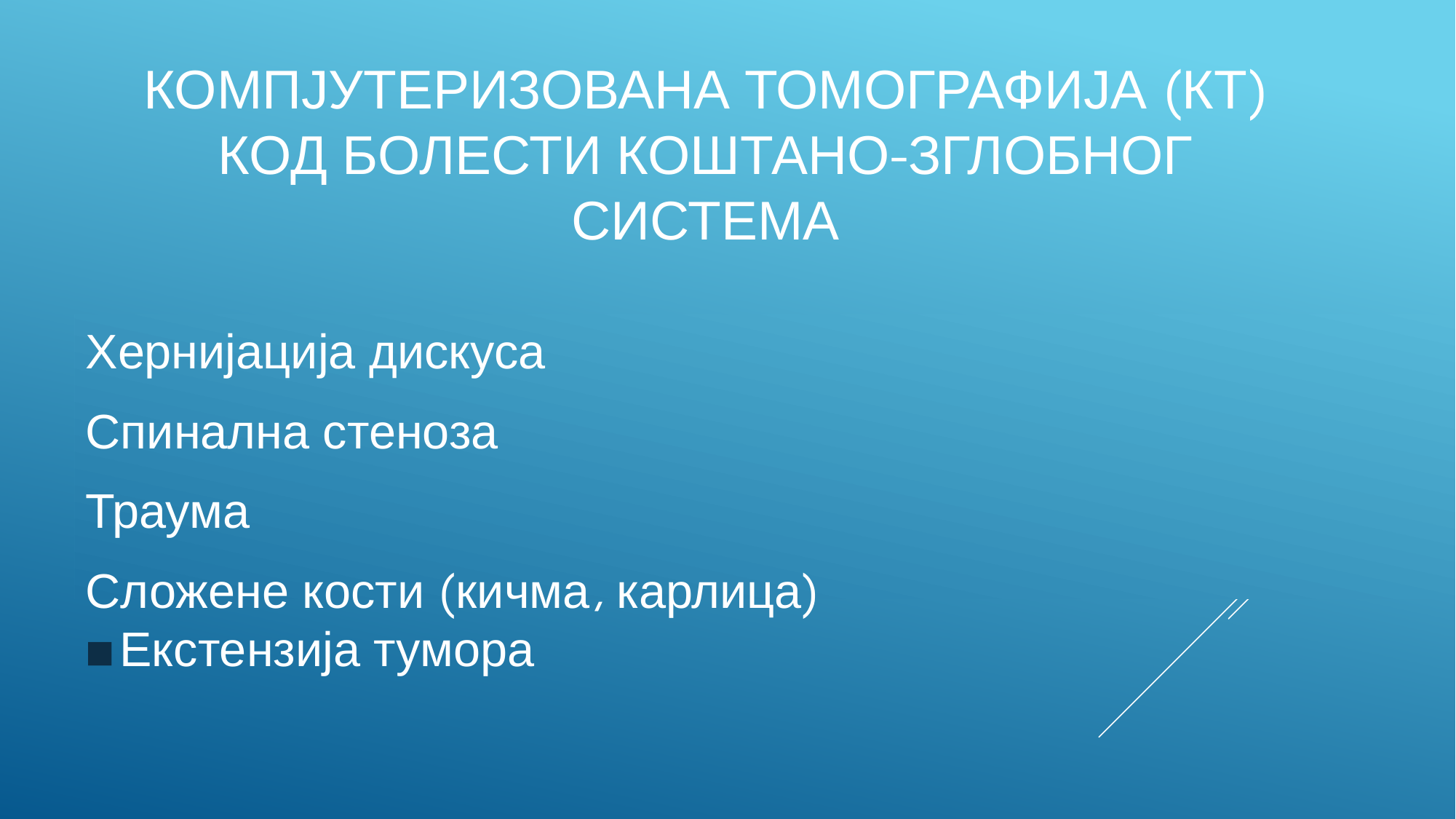

Компјутеризована томографија (КТ) код болести коштано-зглобног система
Хернијација дискуса
Спинална стеноза
Траума
Сложене кости (кичма, карлица)
Екстензија тумора